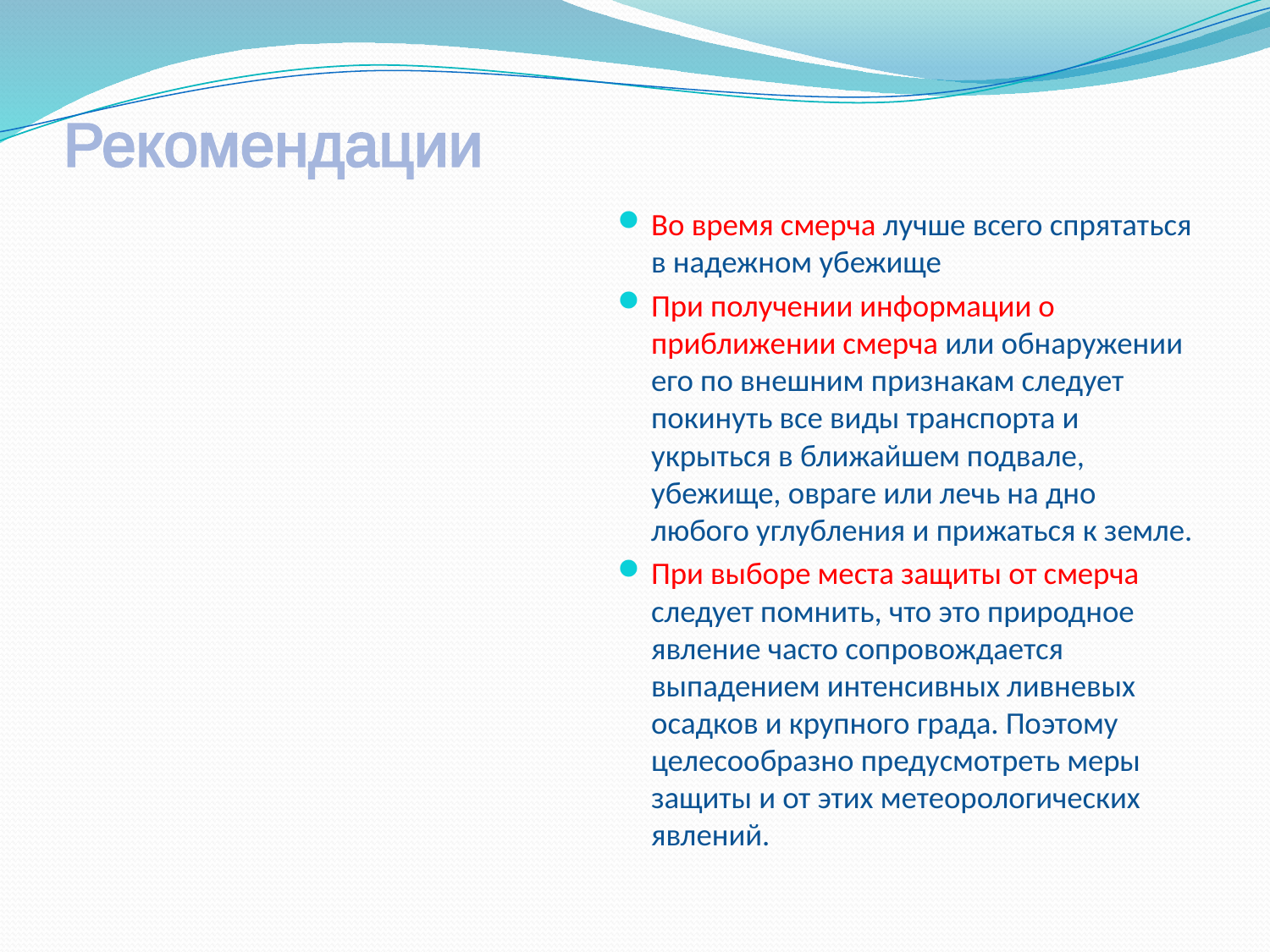

# Рекомендации
Во время смерча лучше всего спрятаться в надежном убежище
При получении информации о приближении смерча или обнаружении его по внешним признакам следует покинуть все виды транспорта и укрыться в ближайшем подвале, убежище, овраге или лечь на дно любого углубления и прижаться к земле.
При выборе места защиты от смерча следует помнить, что это природное явление часто сопровождается выпадением интенсивных ливневых осадков и крупного града. Поэтому целесообразно предусмотреть меры защиты и от этих метеорологических явлений.